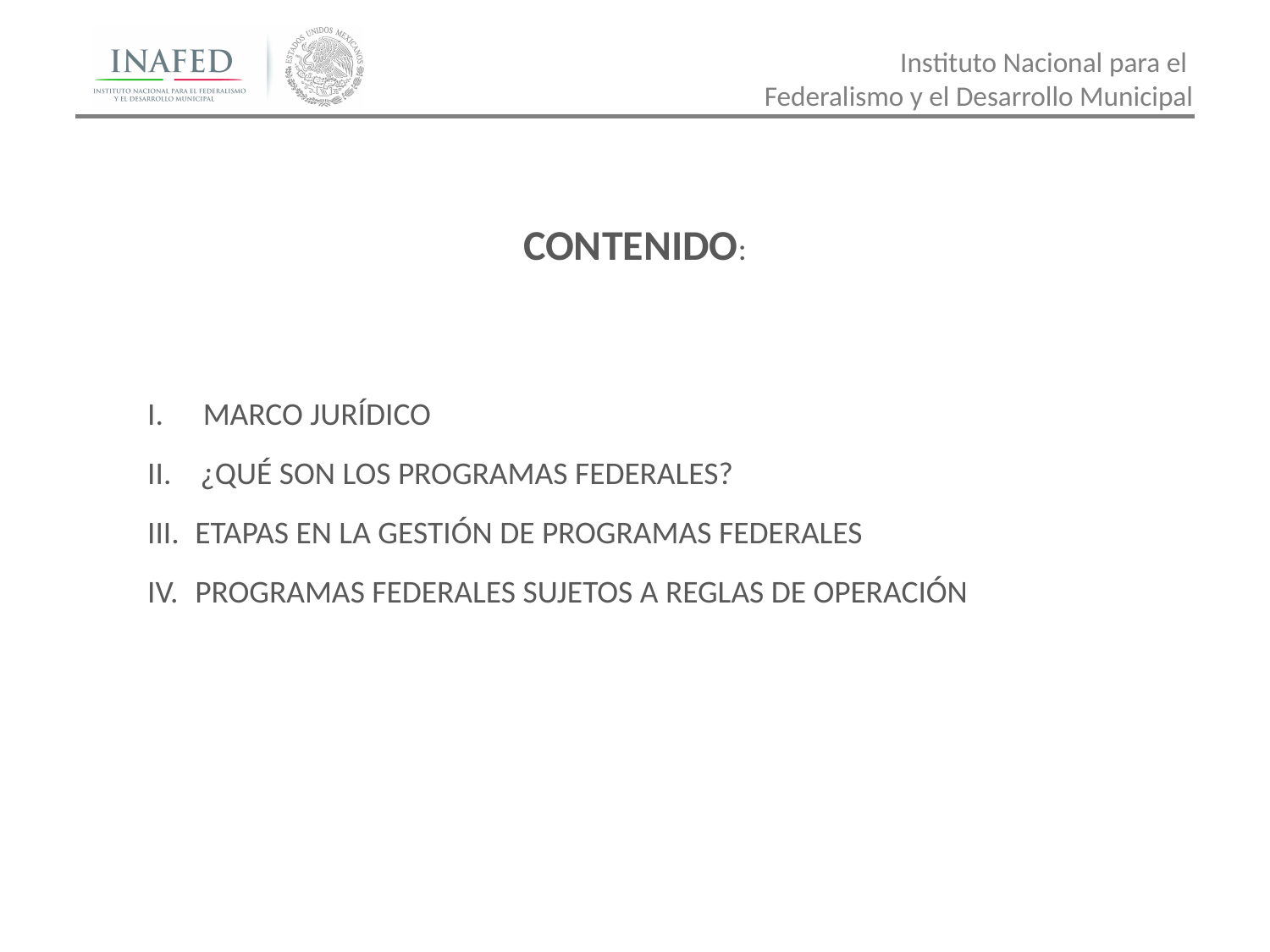

CONTENIDO:

MARCO JURÍDICO
II.    ¿QUÉ SON LOS PROGRAMAS FEDERALES?
ETAPAS EN LA GESTIÓN DE PROGRAMAS FEDERALES
PROGRAMAS FEDERALES SUJETOS A REGLAS DE OPERACIÓN